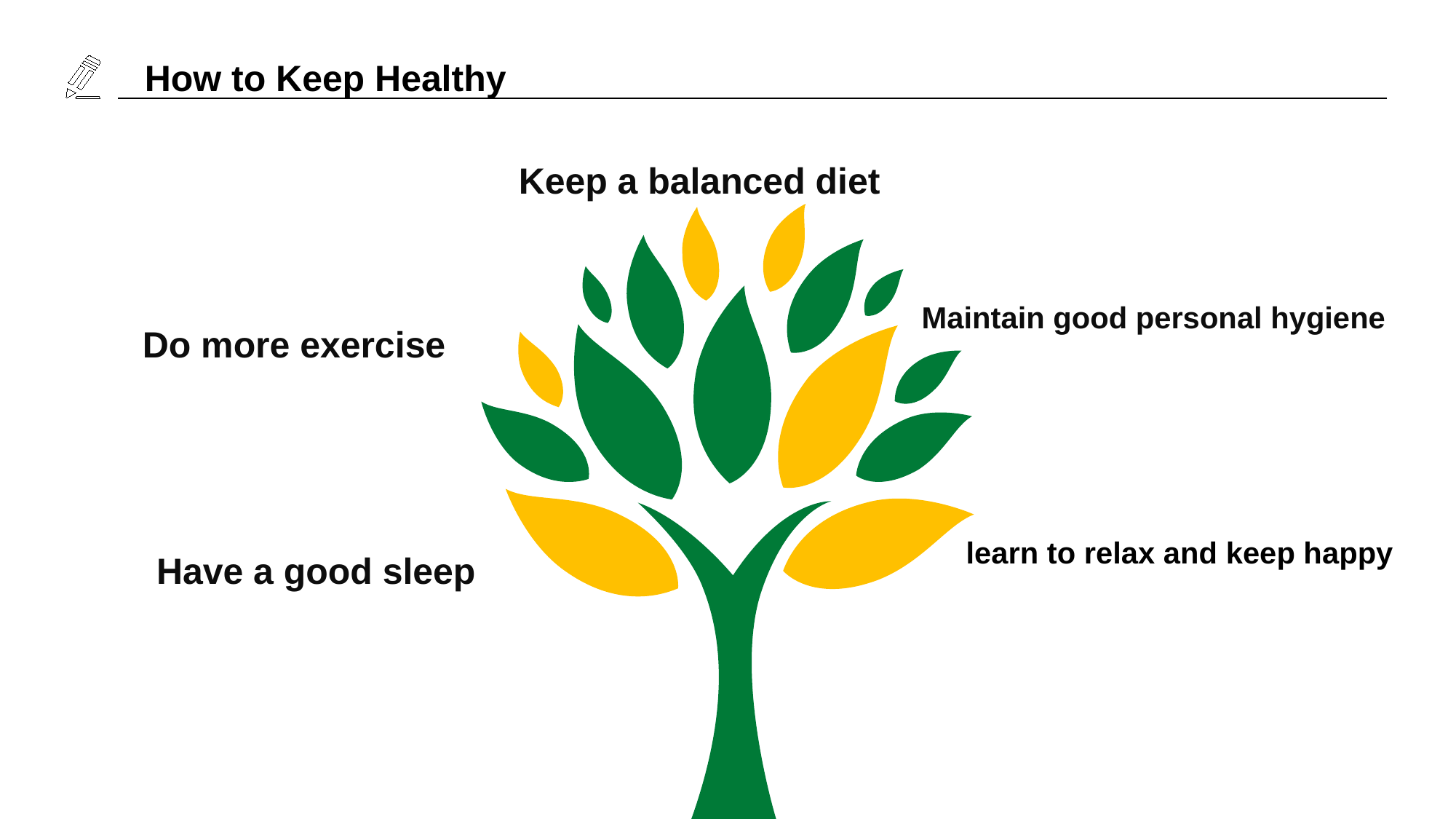

Keep a balanced diet

Maintain good personal hygiene
Do more exercise
learn to relax and keep happy
Have a good sleep